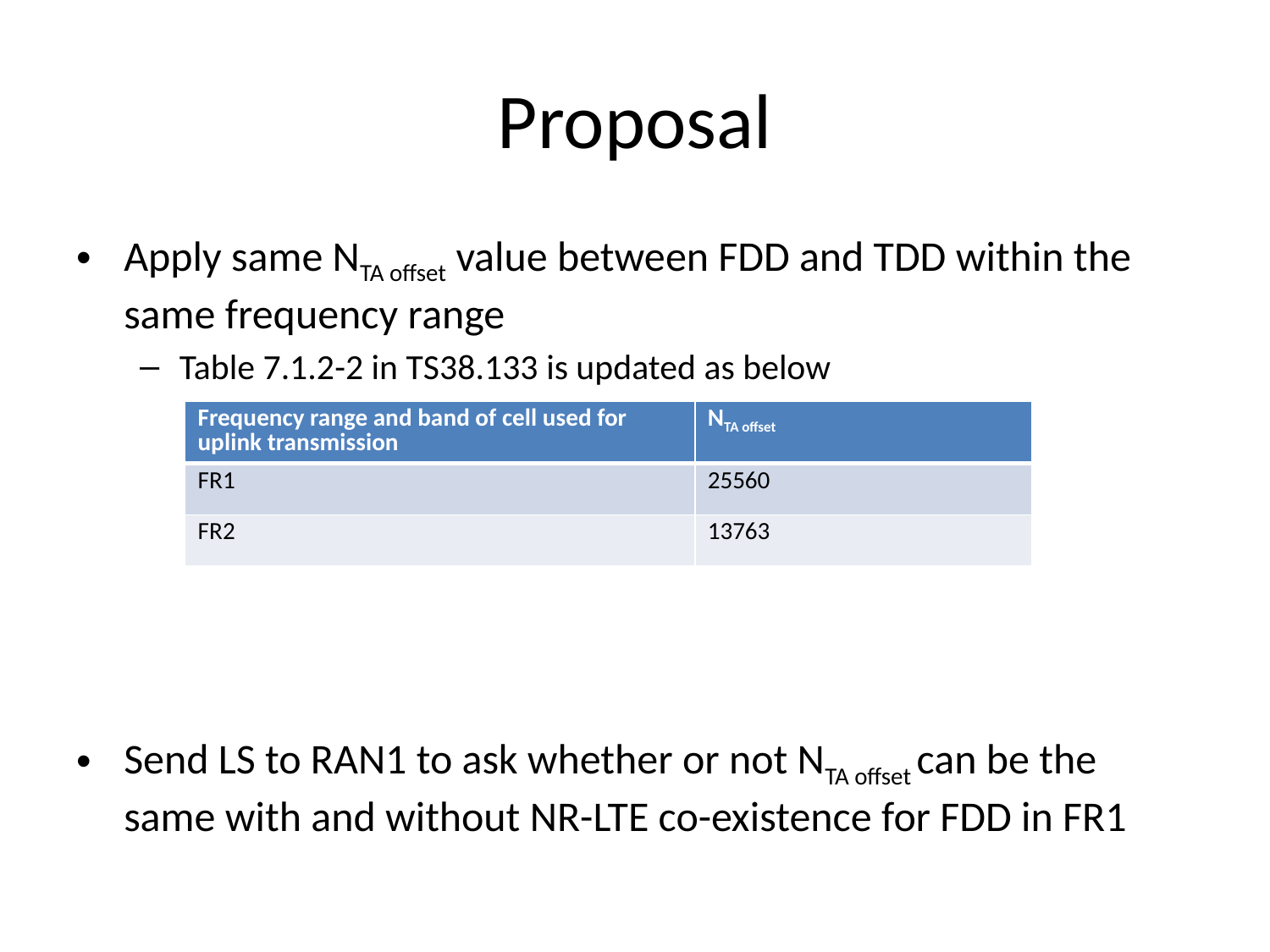

# Proposal
Apply same NTA offset value between FDD and TDD within the same frequency range
Table 7.1.2-2 in TS38.133 is updated as below

Send LS to RAN1 to ask whether or not NTA offset can be the same with and without NR-LTE co-existence for FDD in FR1
| Frequency range and band of cell used for uplink transmission | NTA offset |
| --- | --- |
| FR1 | 25560 |
| FR2 | 13763 |